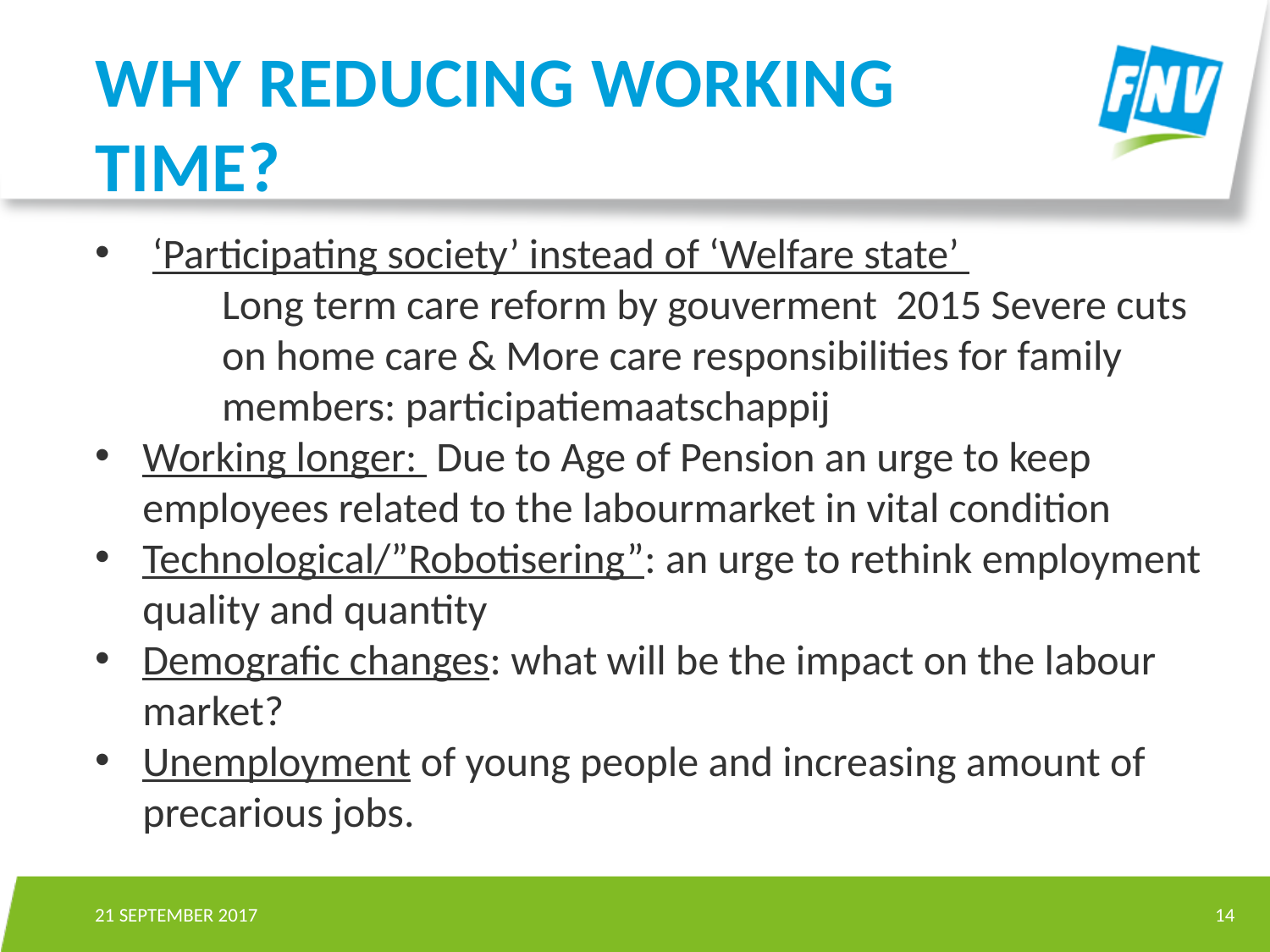

# Why Reducing working time?
 ‘Participating society’ instead of ‘Welfare state’
	Long term care reform by gouverment  2015 Severe cuts 	on home care & More care responsibilities for family 	members: participatiemaatschappij
Working longer:  Due to Age of Pension an urge to keep employees related to the labourmarket in vital condition
Technological/”Robotisering”: an urge to rethink employment quality and quantity
Demografic changes: what will be the impact on the labour market?
Unemployment of young people and increasing amount of precarious jobs.

21 september 2017

14